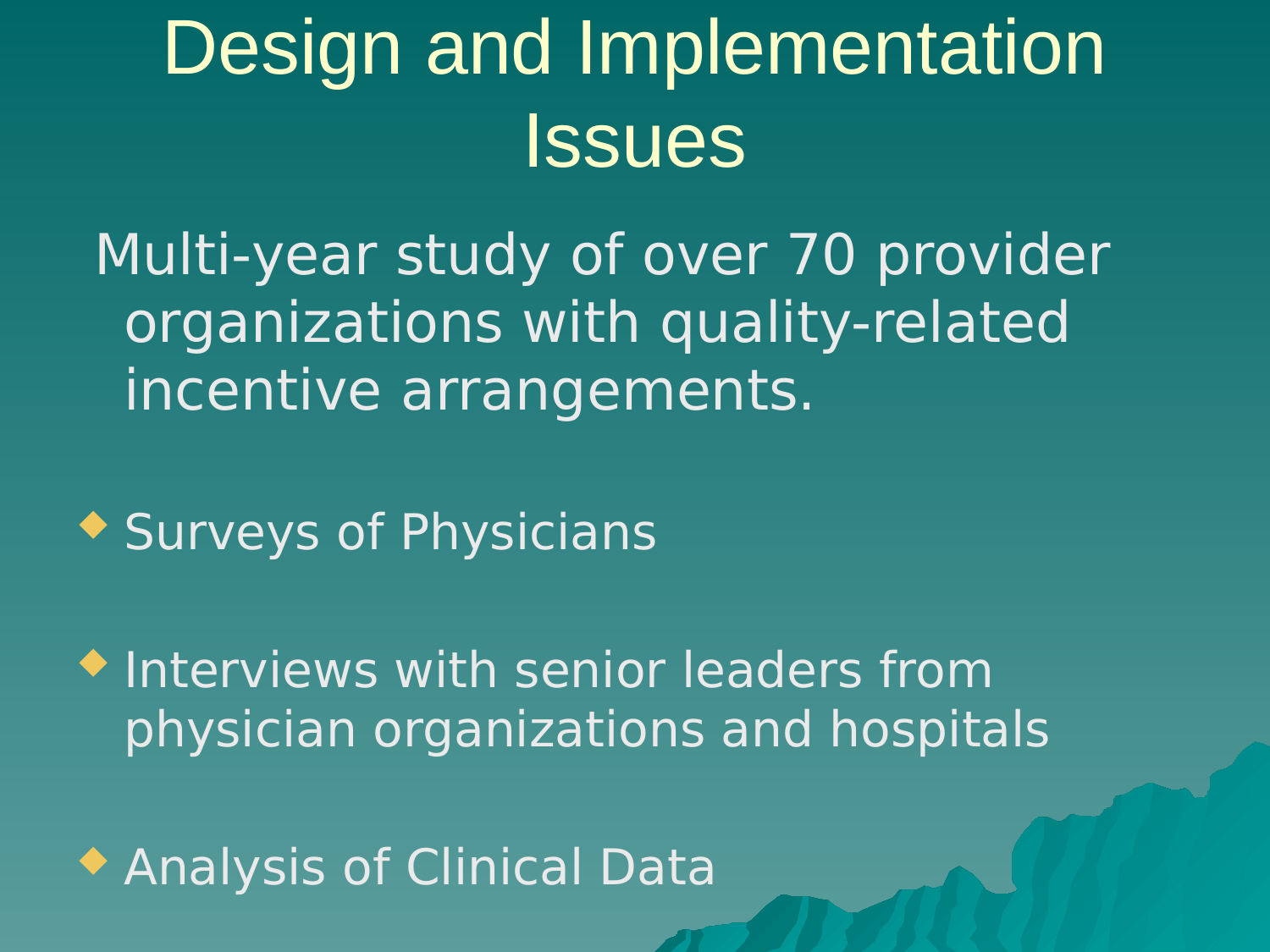

Design and Implementation Issues
 Multi-year study of over 70 provider organizations with quality-related incentive arrangements.

Surveys of Physicians

Interviews with senior leaders from physician organizations and hospitals

Analysis of Clinical Data